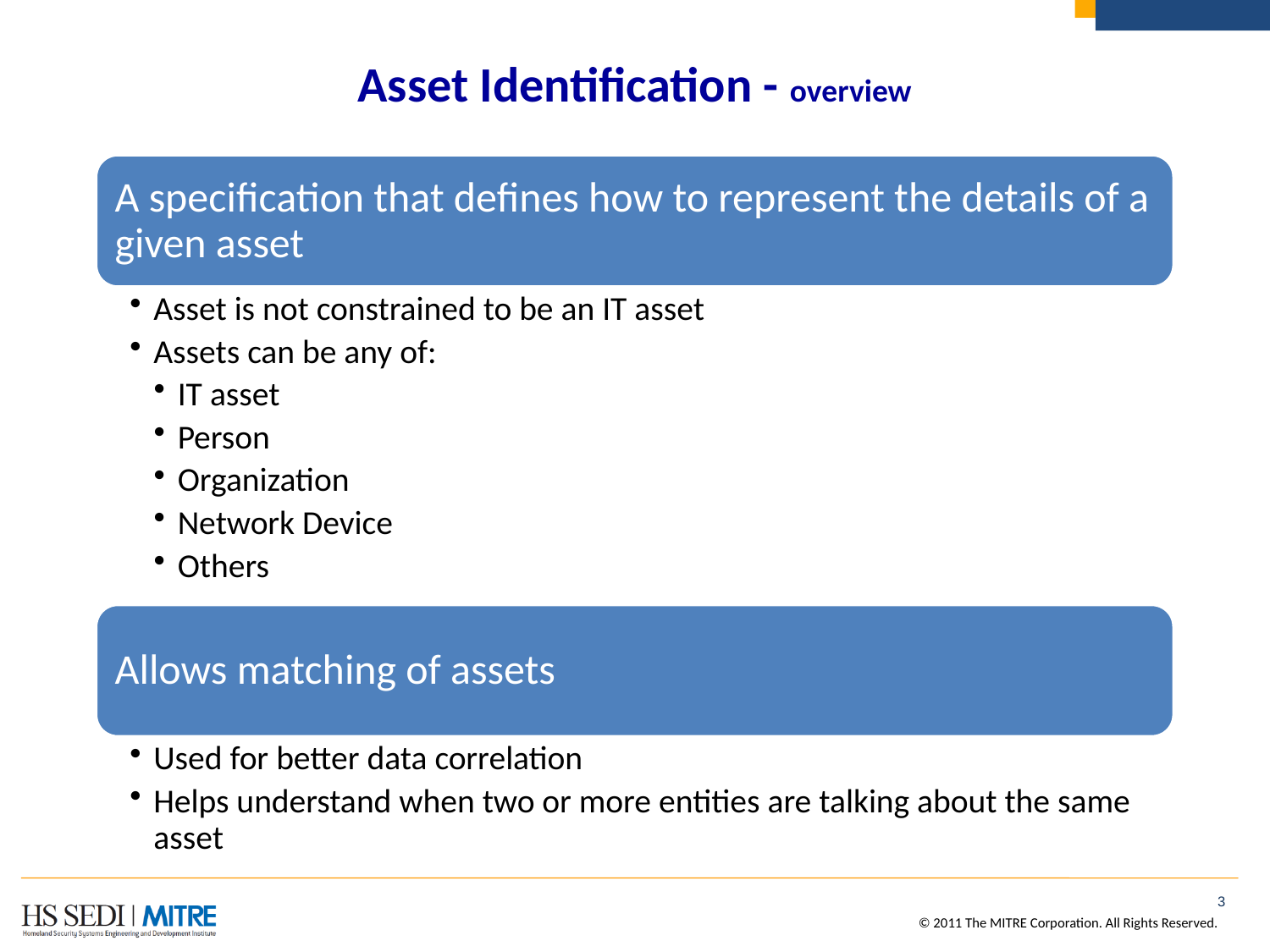

# Asset Identification - overview
A specification that defines how to represent the details of a given asset
Asset is not constrained to be an IT asset
Assets can be any of:
IT asset
Person
Organization
Network Device
Others
Allows matching of assets
Used for better data correlation
Helps understand when two or more entities are talking about the same asset
3